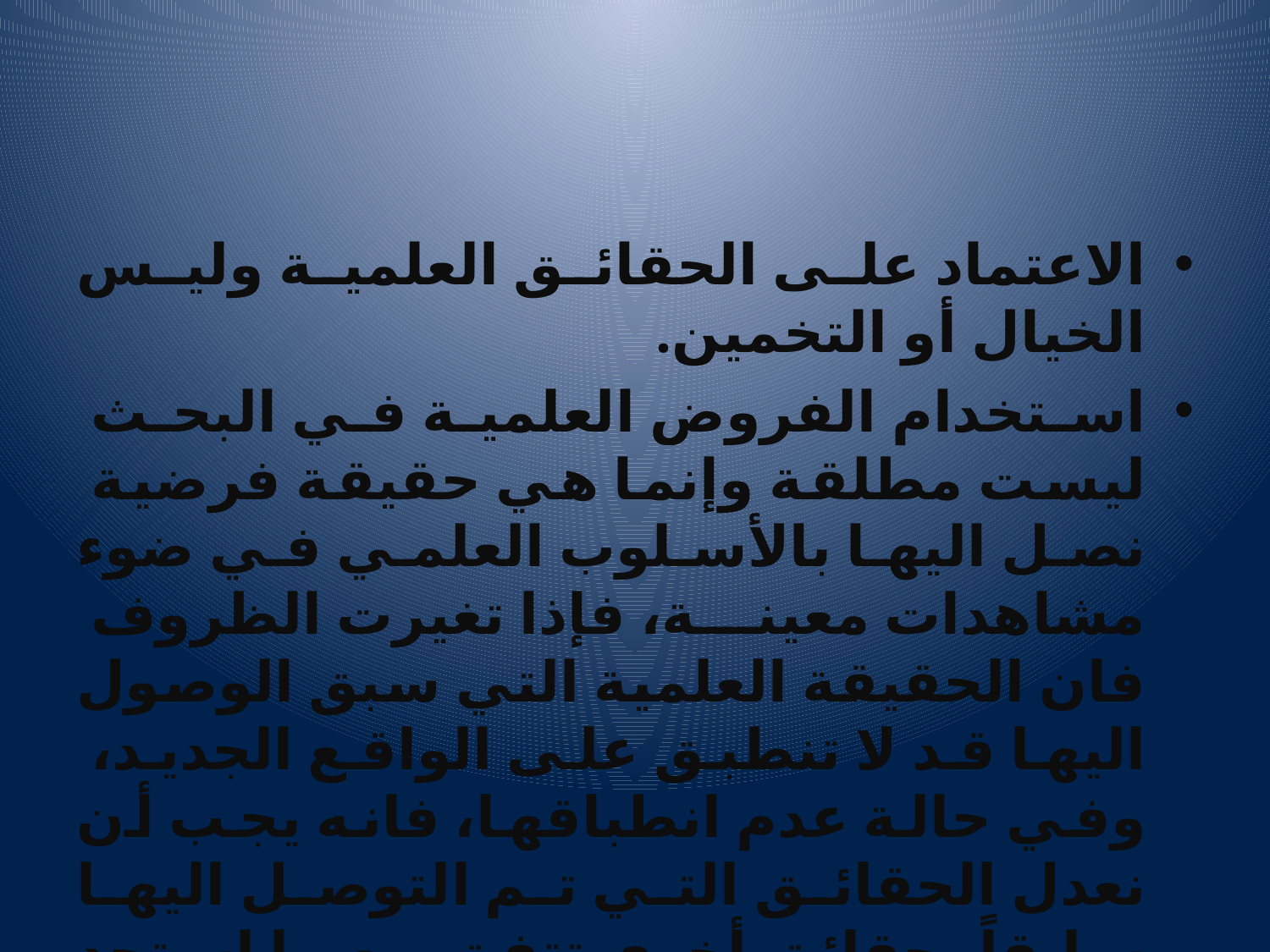

#
الاعتماد على الحقائق العلمية وليس الخيال أو التخمين.
استخدام الفروض العلمية في البحث  ليست مطلقة وإنما هي حقيقة فرضية  نصل اليها بالأسلوب العلمي في ضوء مشاهدات معينة، فإذا تغيرت الظروف  فان الحقيقة العلمية التي سبق الوصول اليها قد لا تنطبق على الواقع الجديد،  وفي حالة عدم انطباقها، فانه يجب أن نعدل الحقائق التي تم التوصل اليها سابقاً بحقائق أخرى تتفق مع ما استجد من مشاهدات وظروف.